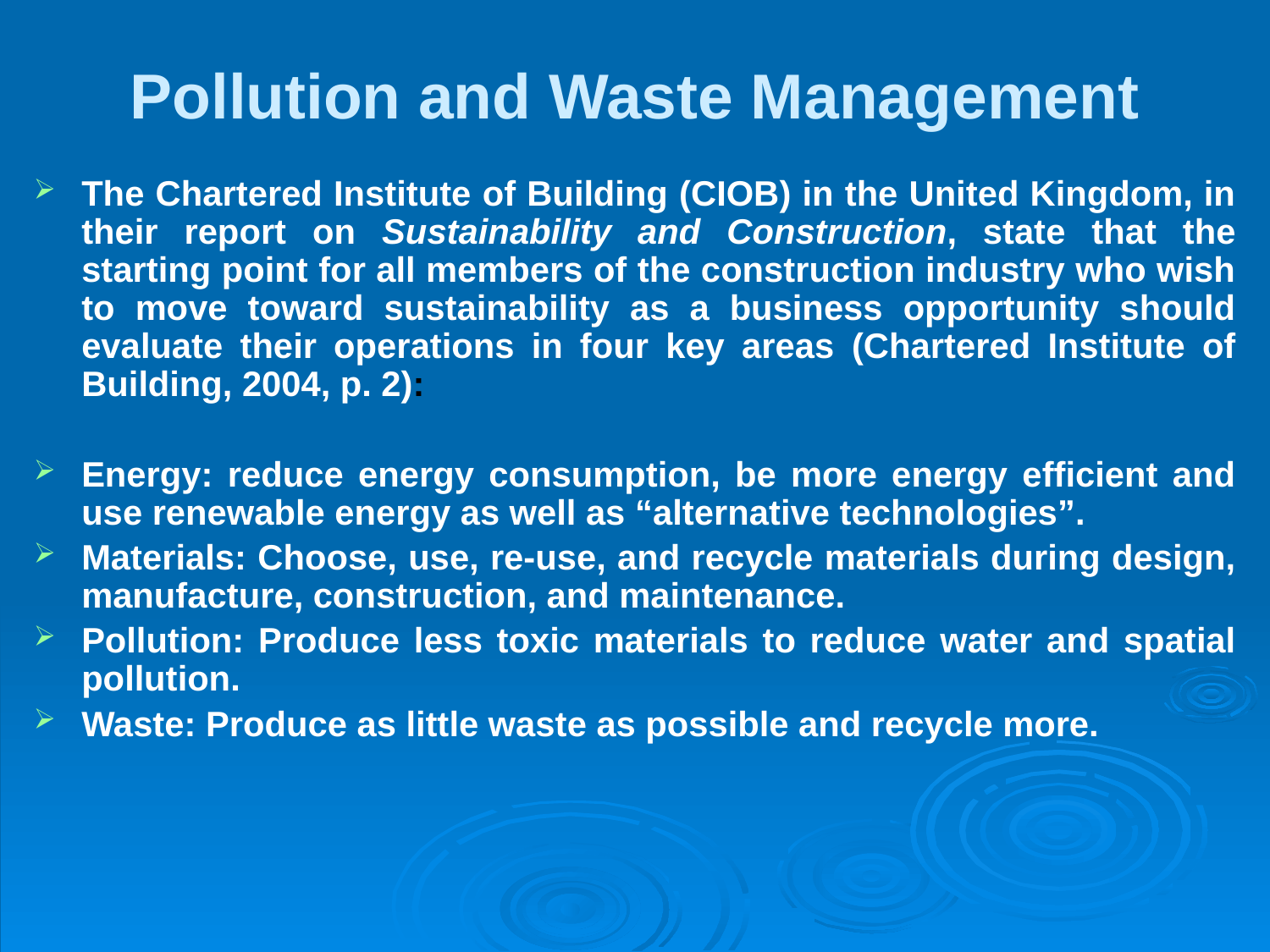

# Pollution and Waste Management
The Chartered Institute of Building (CIOB) in the United Kingdom, in their report on Sustainability and Construction, state that the starting point for all members of the construction industry who wish to move toward sustainability as a business opportunity should evaluate their operations in four key areas (Chartered Institute of Building, 2004, p. 2):

Energy: reduce energy consumption, be more energy efficient and use renewable energy as well as “alternative technologies”.
Materials: Choose, use, re-use, and recycle materials during design, manufacture, construction, and maintenance.
Pollution: Produce less toxic materials to reduce water and spatial pollution.
Waste: Produce as little waste as possible and recycle more.